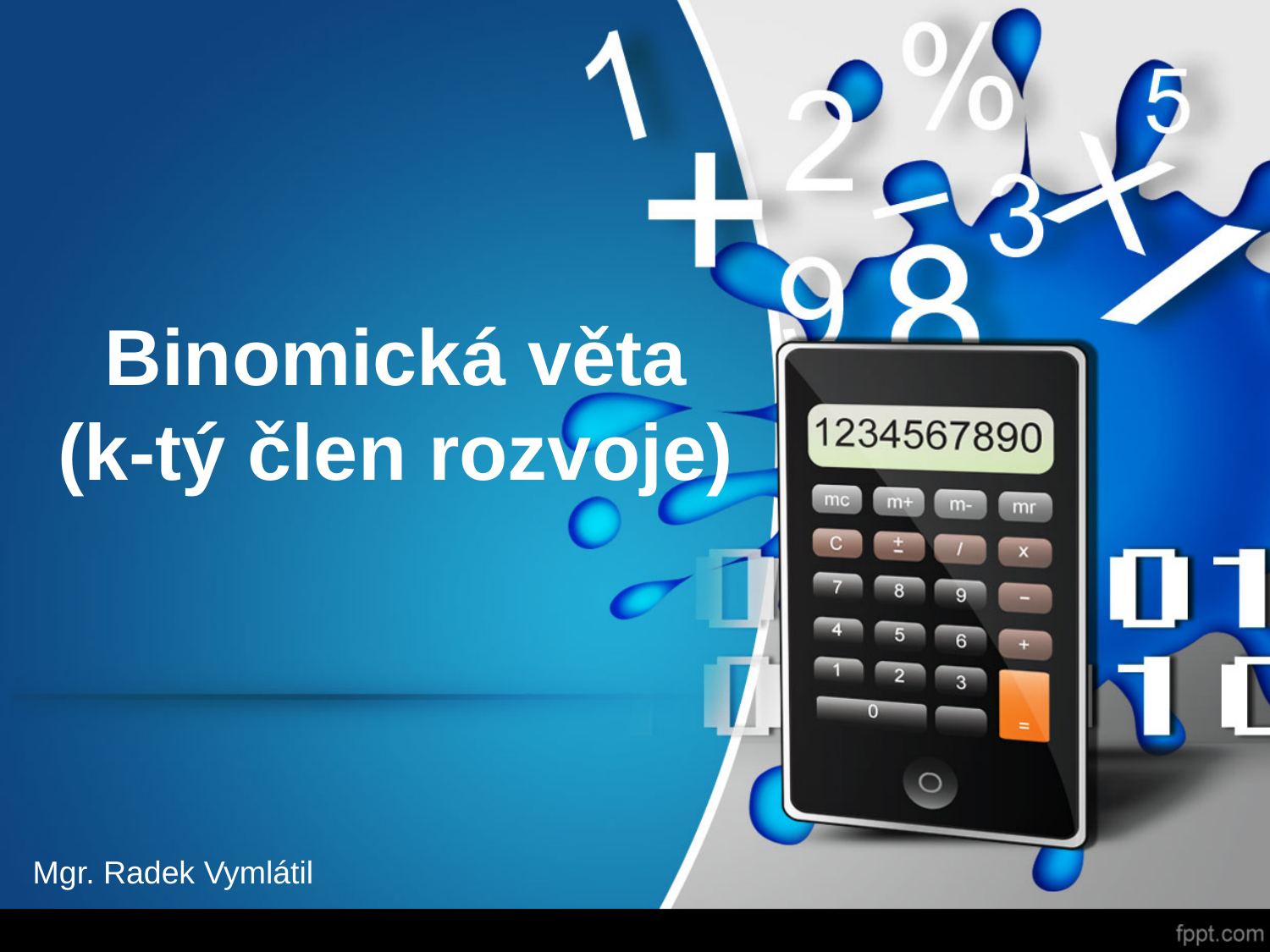

# Binomická věta (k-tý člen rozvoje)
Mgr. Radek Vymlátil